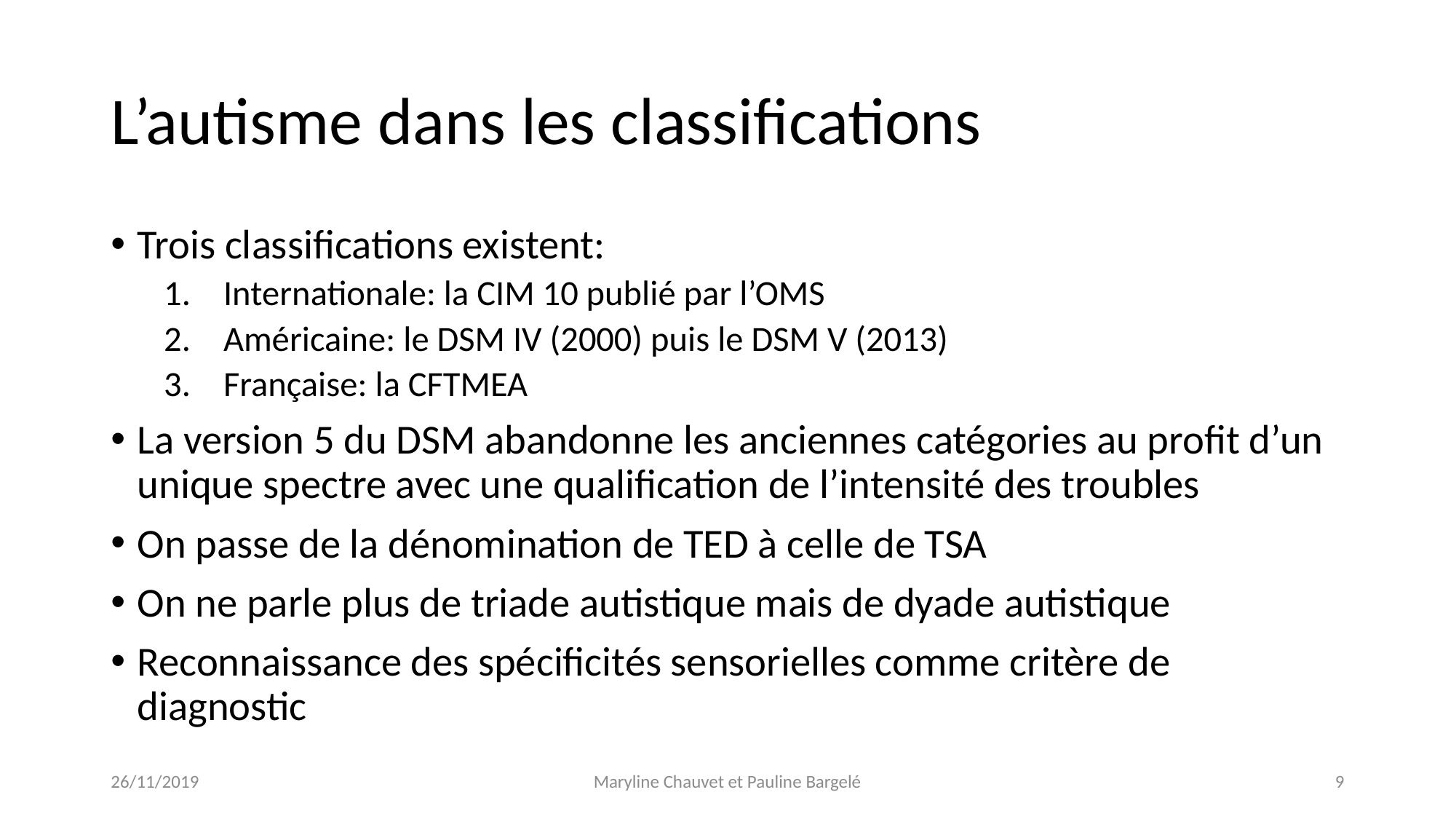

# L’autisme dans les classifications
Trois classifications existent:
Internationale: la CIM 10 publié par l’OMS
Américaine: le DSM IV (2000) puis le DSM V (2013)
Française: la CFTMEA
La version 5 du DSM abandonne les anciennes catégories au profit d’un unique spectre avec une qualification de l’intensité des troubles
On passe de la dénomination de TED à celle de TSA
On ne parle plus de triade autistique mais de dyade autistique
Reconnaissance des spécificités sensorielles comme critère de diagnostic

26/11/2019
Maryline Chauvet et Pauline Bargelé
9